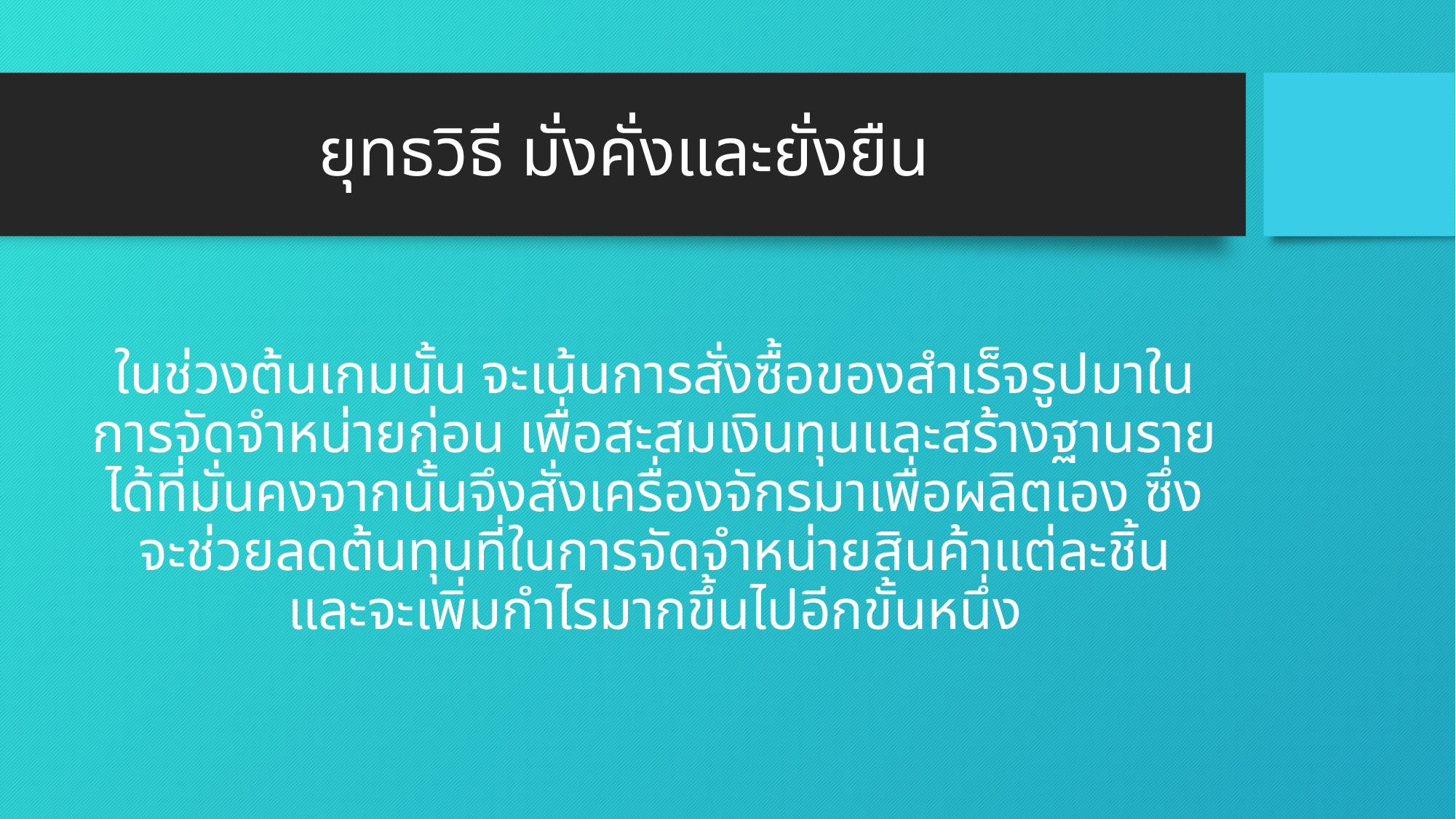

# ยุทธวิธี มั่งคั่งและยั่งยืน
ในช่วงต้นเกมนั้น จะเน้นการสั่งซื้อของสำเร็จรูปมาในการจัดจำหน่ายก่อน เพื่อสะสมเงินทุนและสร้างฐานรายได้ที่มั่นคงจากนั้นจึงสั่งเครื่องจักรมาเพื่อผลิตเอง ซึ่งจะช่วยลดต้นทุนที่ในการจัดจำหน่ายสินค้าแต่ละชิ้น และจะเพิ่มกำไรมากขึ้นไปอีกขั้นหนึ่ง